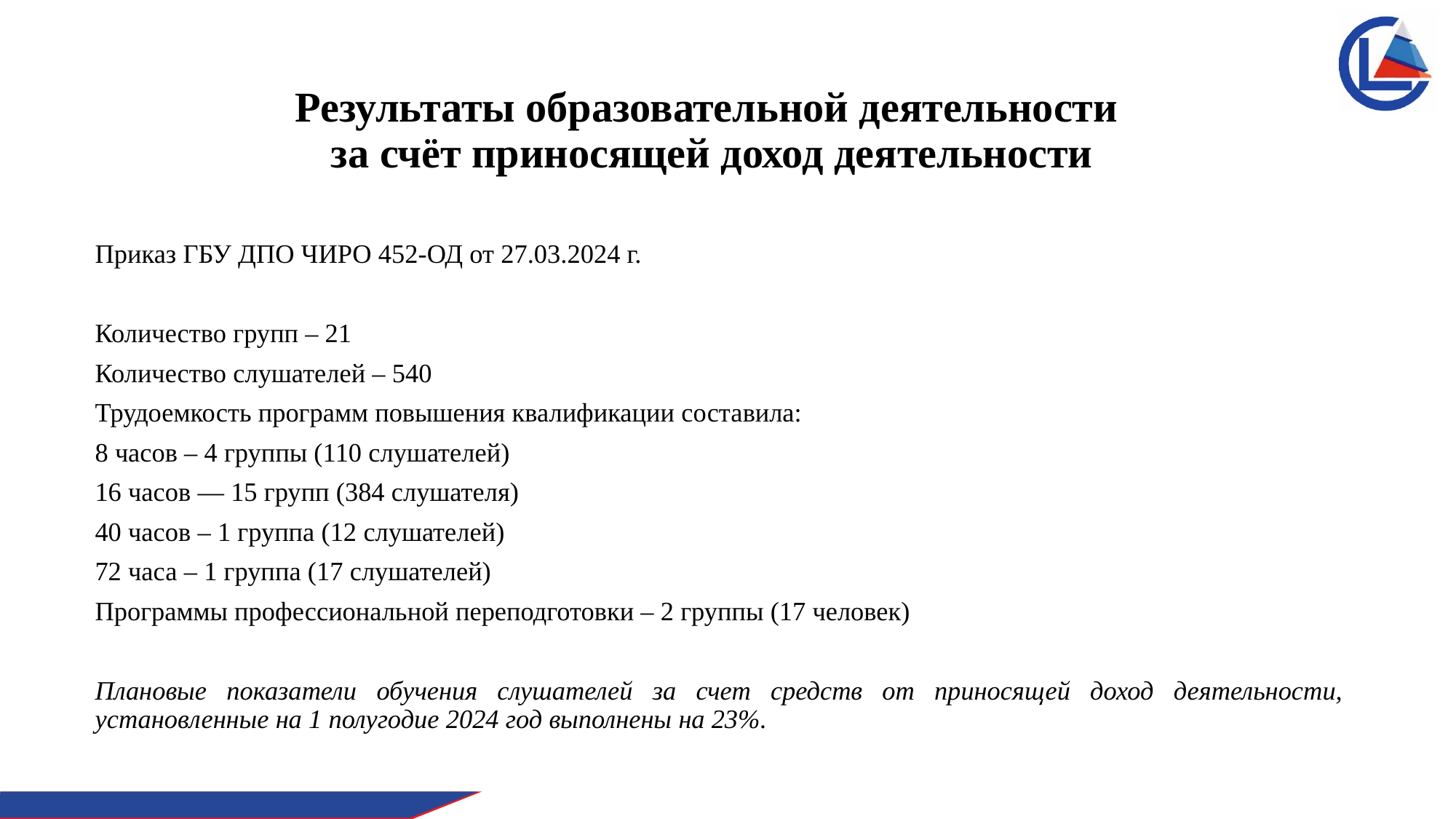

# Результаты образовательной деятельности за счёт приносящей доход деятельности
Приказ ГБУ ДПО ЧИРО 452-ОД от 27.03.2024 г.

Количество групп – 21
Количество слушателей – 540
Трудоемкость программ повышения квалификации составила:
8 часов – 4 группы (110 слушателей)
16 часов — 15 групп (384 слушателя)
40 часов – 1 группа (12 слушателей)
72 часа – 1 группа (17 слушателей)
Программы профессиональной переподготовки – 2 группы (17 человек)

Плановые показатели обучения слушателей за счет средств от приносящей доход деятельности, установленные на 1 полугодие 2024 год выполнены на 23%.